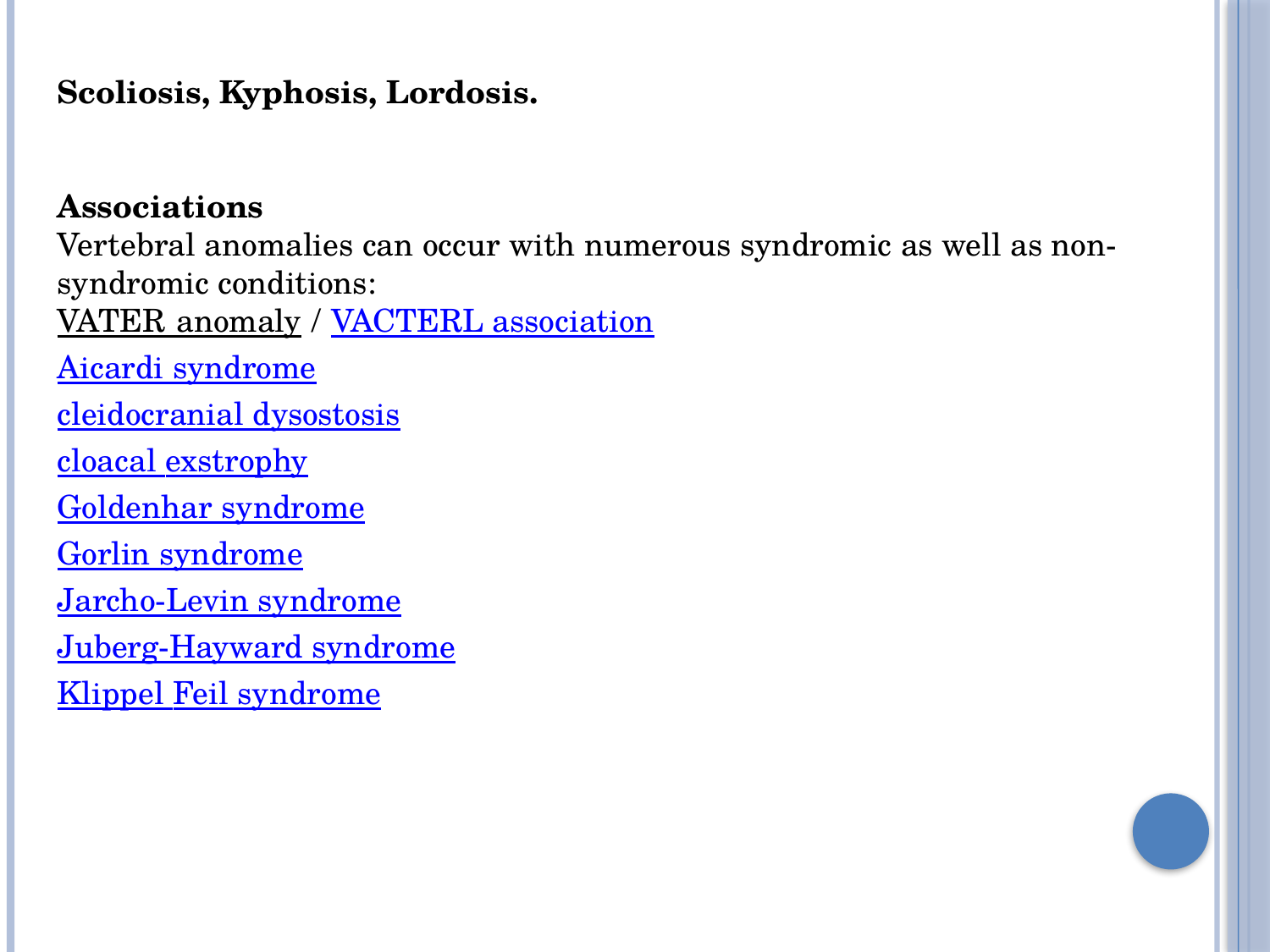

Scoliosis, Kyphosis, Lordosis.

Associations
Vertebral anomalies can occur with numerous syndromic as well as non-syndromic conditions:
VATER anomaly / VACTERL association
Aicardi syndrome
cleidocranial dysostosis
cloacal exstrophy
Goldenhar syndrome
Gorlin syndrome
Jarcho-Levin syndrome
Juberg-Hayward syndrome
Klippel Feil syndrome